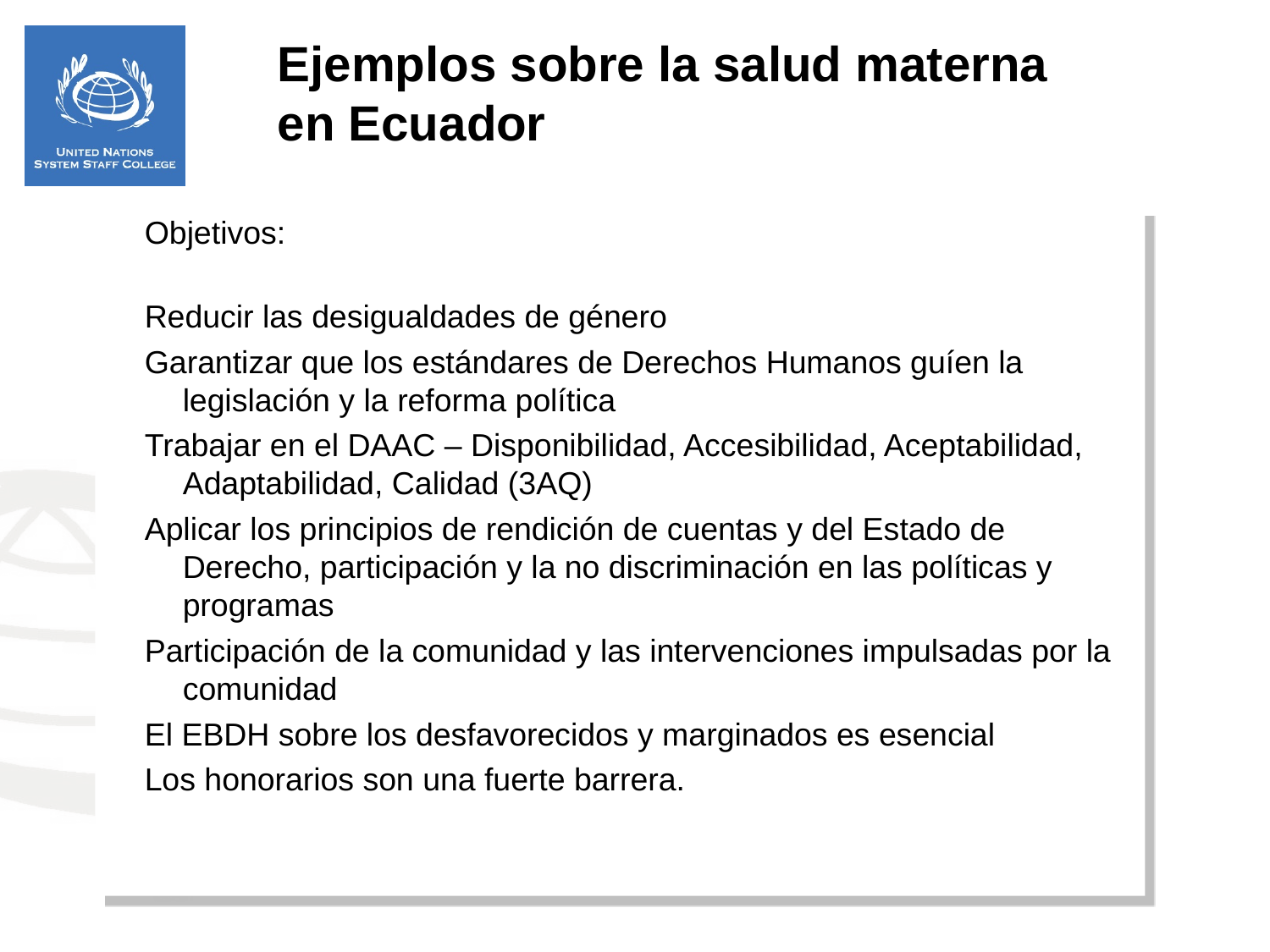

Ejemplos sobre la salud materna
en Ecuador
Objetivos:

Reducir las desigualdades de género
Garantizar que los estándares de Derechos Humanos guíen la legislación y la reforma política
Trabajar en el DAAC – Disponibilidad, Accesibilidad, Aceptabilidad, Adaptabilidad, Calidad (3AQ)
Aplicar los principios de rendición de cuentas y del Estado de Derecho, participación y la no discriminación en las políticas y programas
Participación de la comunidad y las intervenciones impulsadas por la comunidad
El EBDH sobre los desfavorecidos y marginados es esencial
Los honorarios son una fuerte barrera.